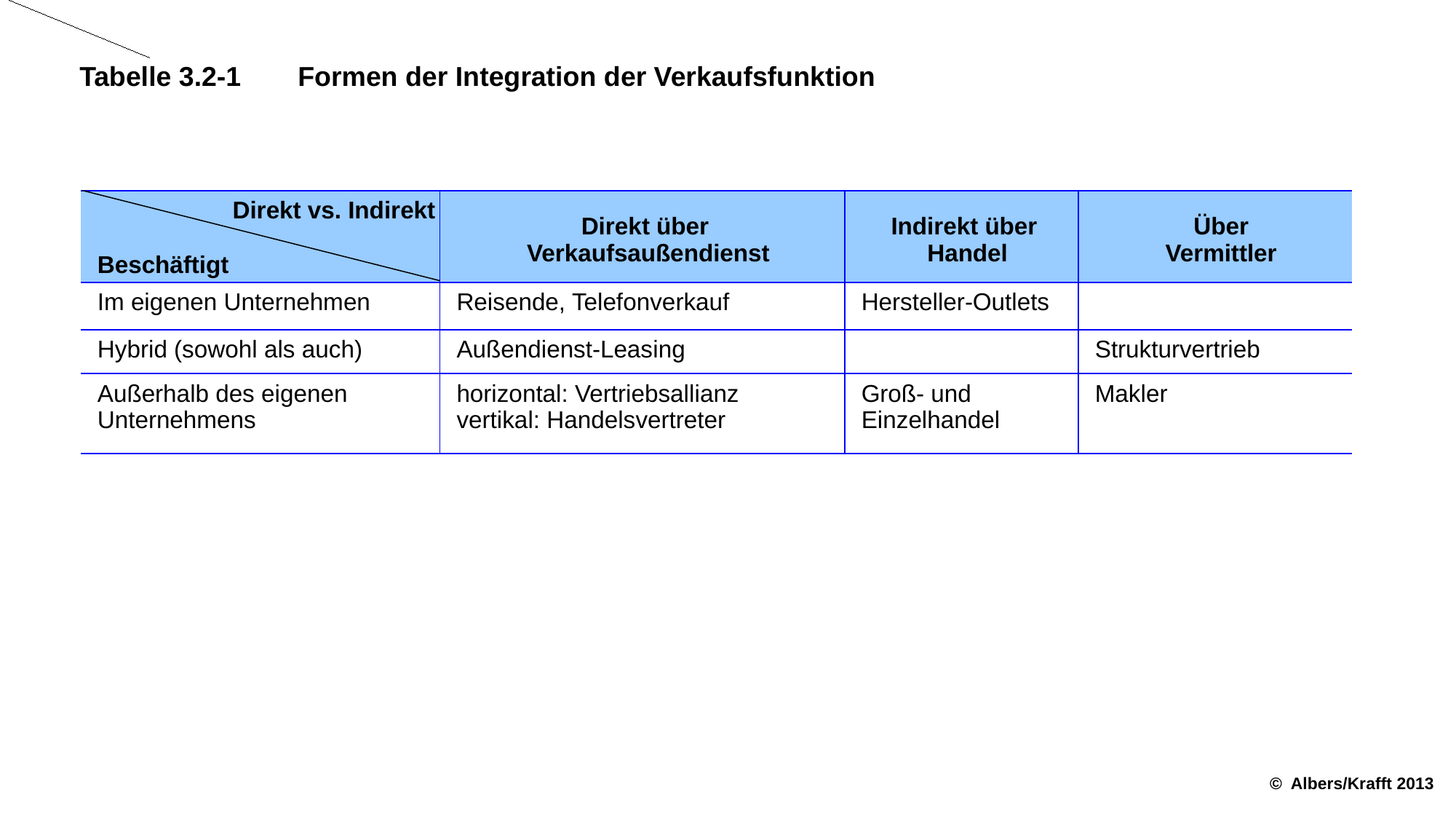

Tabelle 3.2-1	Formen der Integration der Verkaufsfunktion
| Direkt vs. Indirekt Beschäftigt | Direkt über Verkaufsaußendienst | Indirekt über Handel | Über Vermittler |
| --- | --- | --- | --- |
| Im eigenen Unternehmen | Reisende, Telefonverkauf | Hersteller-Outlets |  |
| Hybrid (sowohl als auch) | Außendienst-Leasing |  | Strukturvertrieb |
| Außerhalb des eigenen Unternehmens | horizontal: Vertriebsallianz vertikal: Handelsvertreter | Groß- und Einzelhandel | Makler |

©  Albers/Krafft 2013